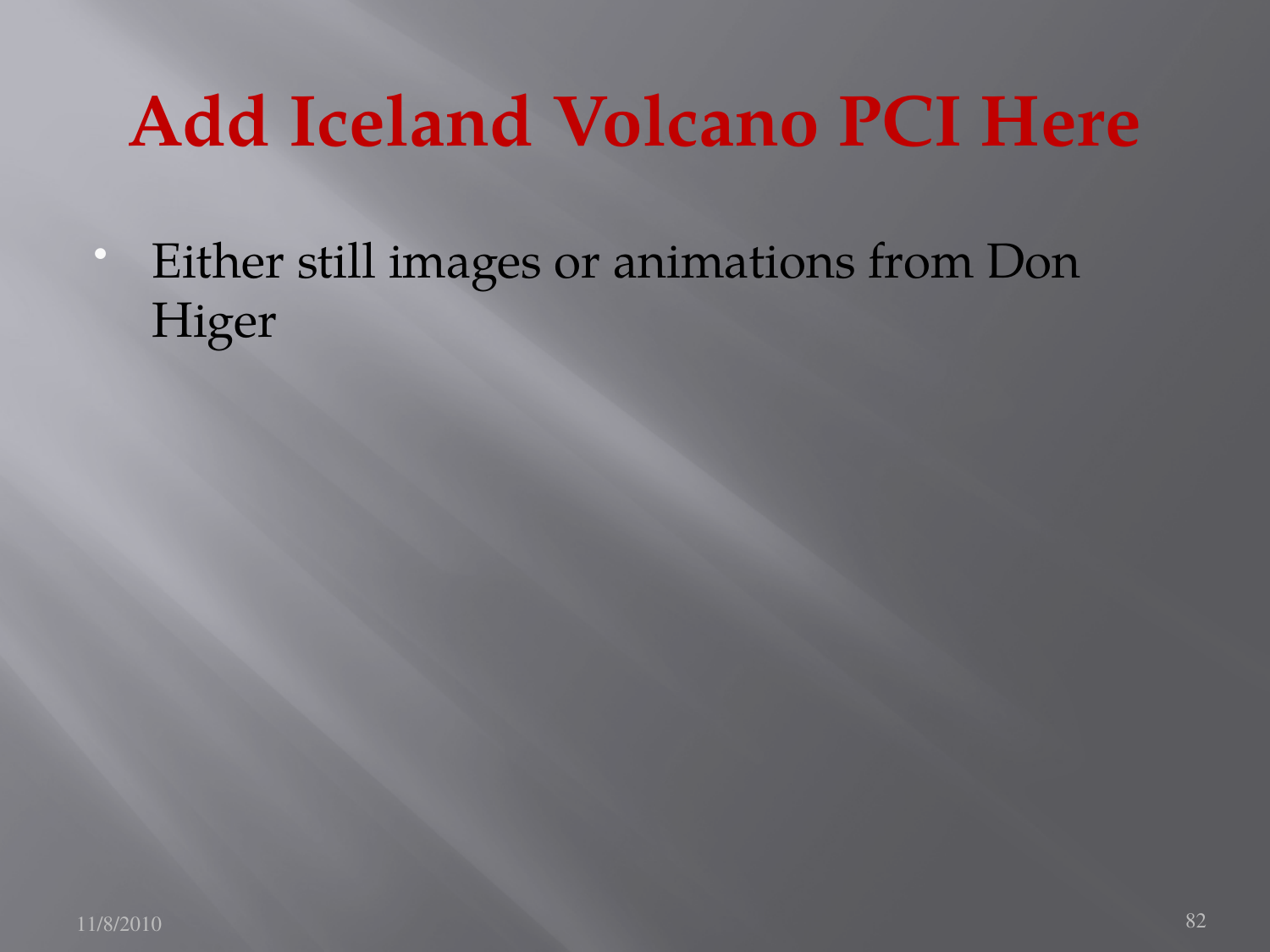

# Add Iceland Volcano PCI Here
Either still images or animations from Don Higer
11/8/2010
82